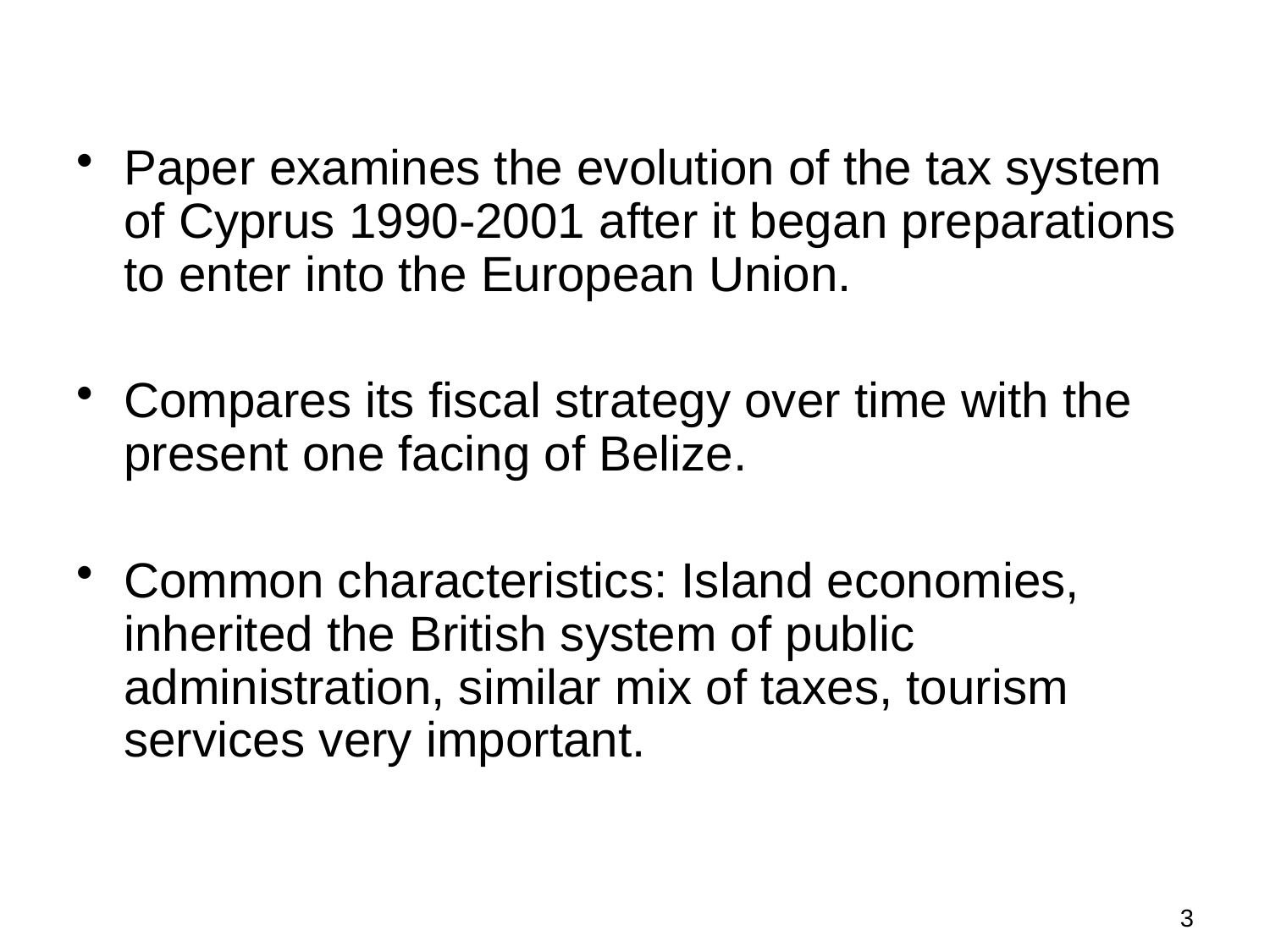

Paper examines the evolution of the tax system of Cyprus 1990-2001 after it began preparations to enter into the European Union.

Compares its fiscal strategy over time with the present one facing of Belize.

Common characteristics: Island economies, inherited the British system of public administration, similar mix of taxes, tourism services very important.
3